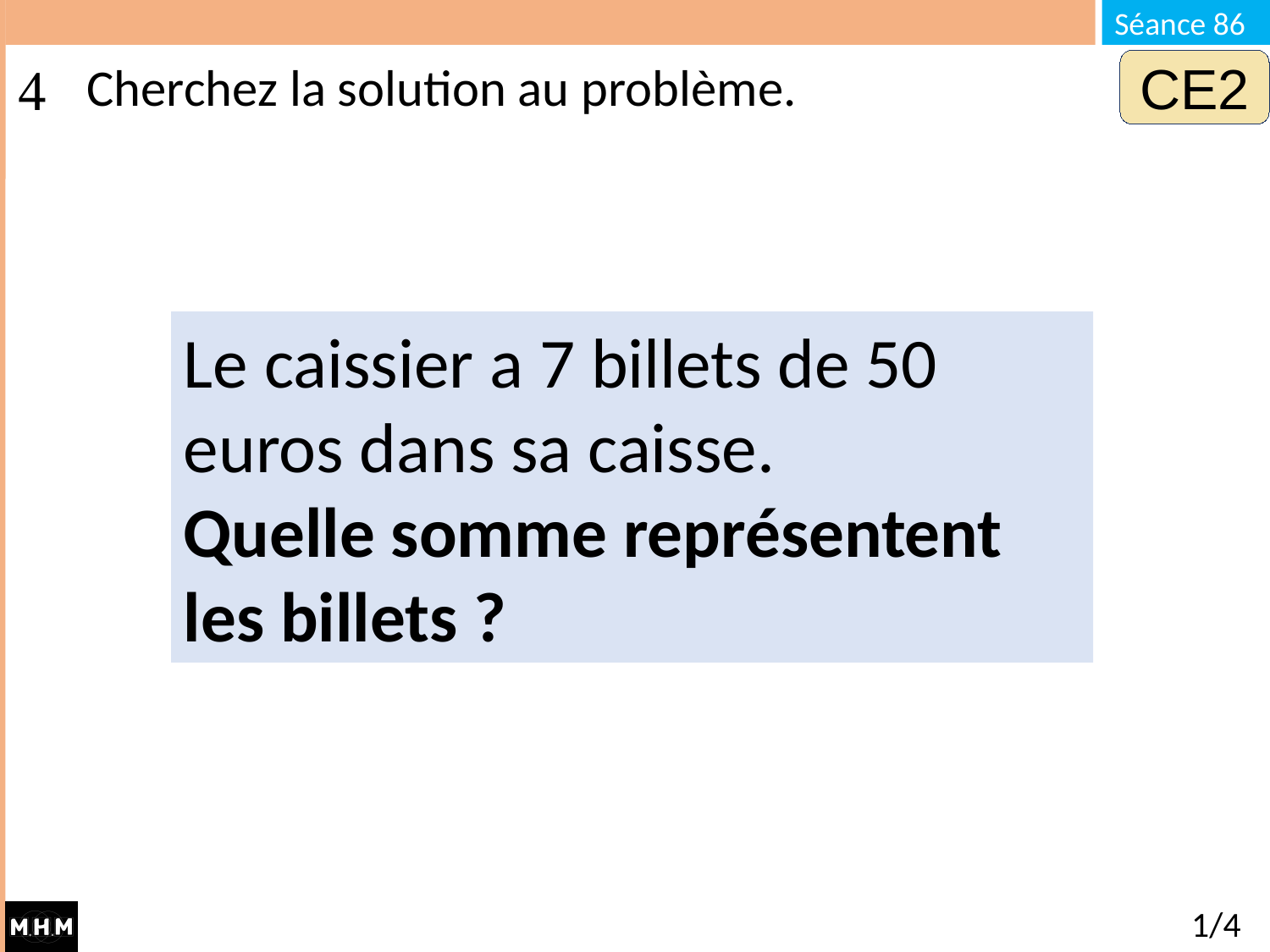

# Cherchez la solution au problème.
CE2
Le caissier a 7 billets de 50 euros dans sa caisse.
Quelle somme représentent les billets ?
1/4